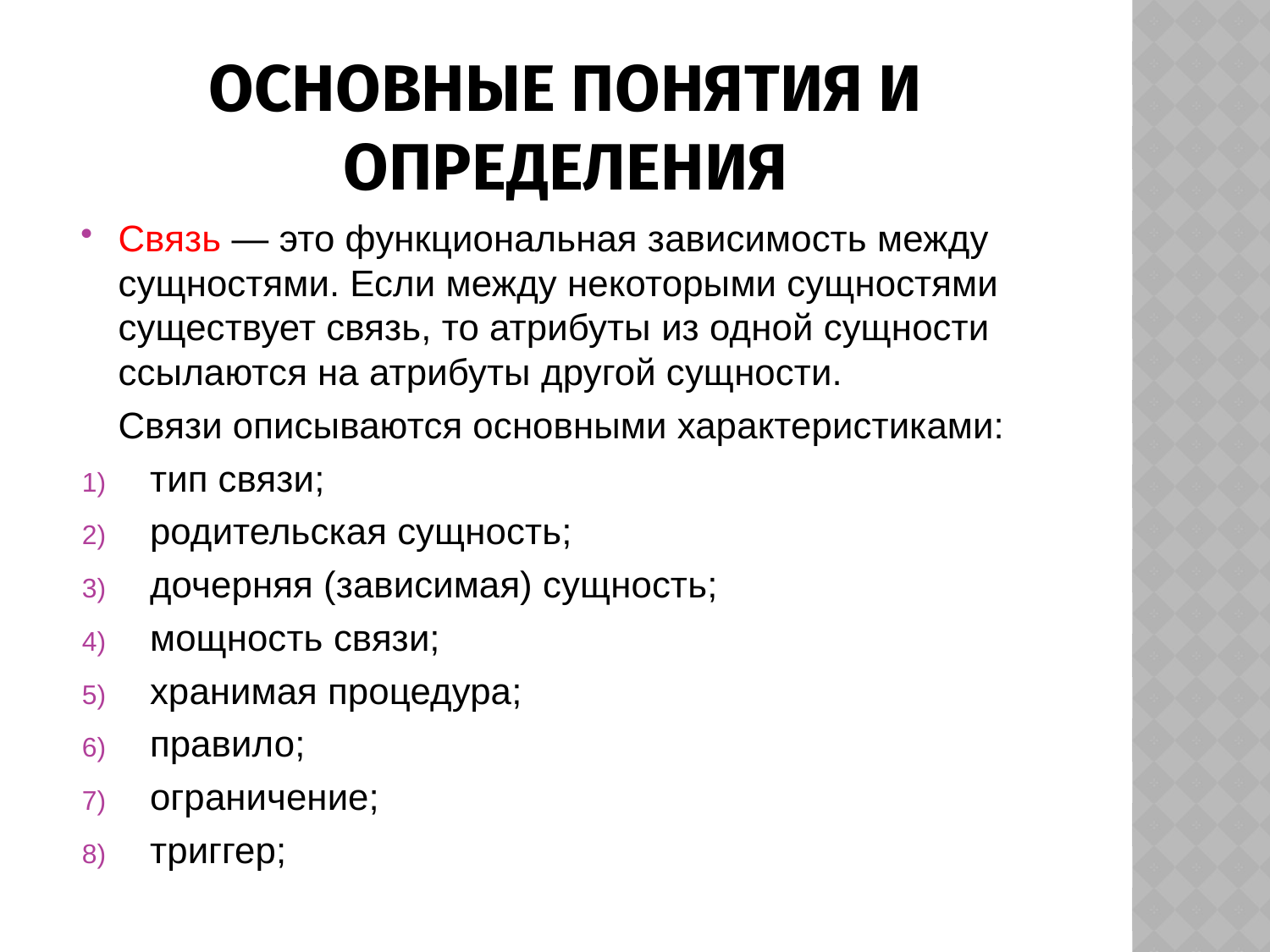

# Основные понятия и определения
Связь — это функциональная зависимость между сущностями. Если между некоторыми сущностями существует связь, то атрибуты из одной сущности ссылаются на атрибуты другой сущности.
	Связи описываются основными характеристиками:
тип связи;
родительская сущность;
дочерняя (зависимая) сущность;
мощность связи;
хранимая процедура;
правило;
ограничение;
триггер;